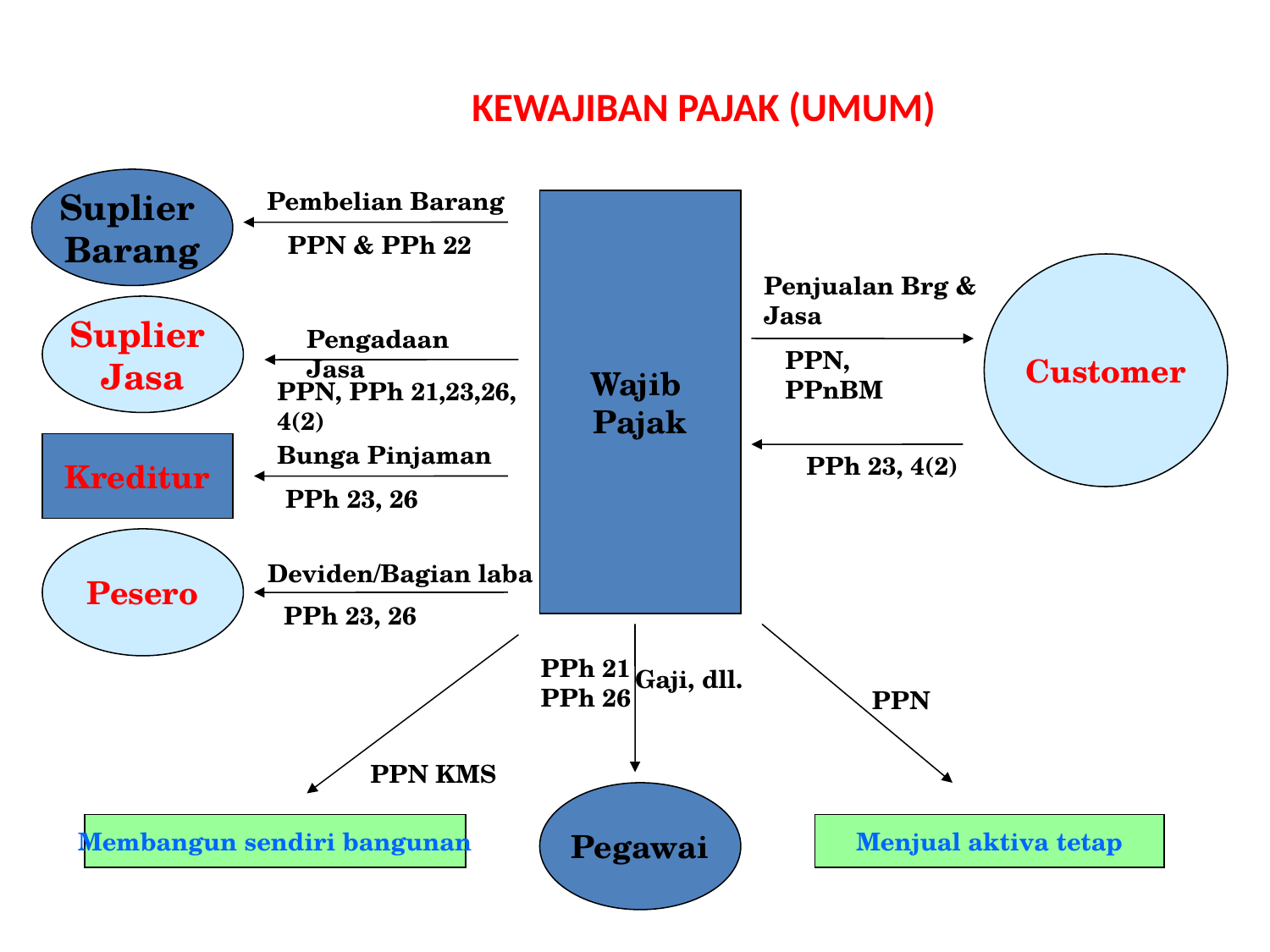

# KEWAJIBAN PAJAK (UMUM)
Suplier
Barang
Pembelian Barang
Wajib
Pajak

PPN & PPh 22
Customer
Penjualan Brg & Jasa
Suplier
Jasa
Pengadaan Jasa

PPN, PPnBM

PPN, PPh 21,23,26, 4(2)

Kreditur
Bunga Pinjaman

PPh 23, 4(2)

PPh 23, 26
Pesero
Deviden/Bagian laba

PPh 23, 26

PPh 21
PPh 26
Gaji, dll.
PPN
PPN KMS
Pegawai
Membangun sendiri bangunan
Menjual aktiva tetap